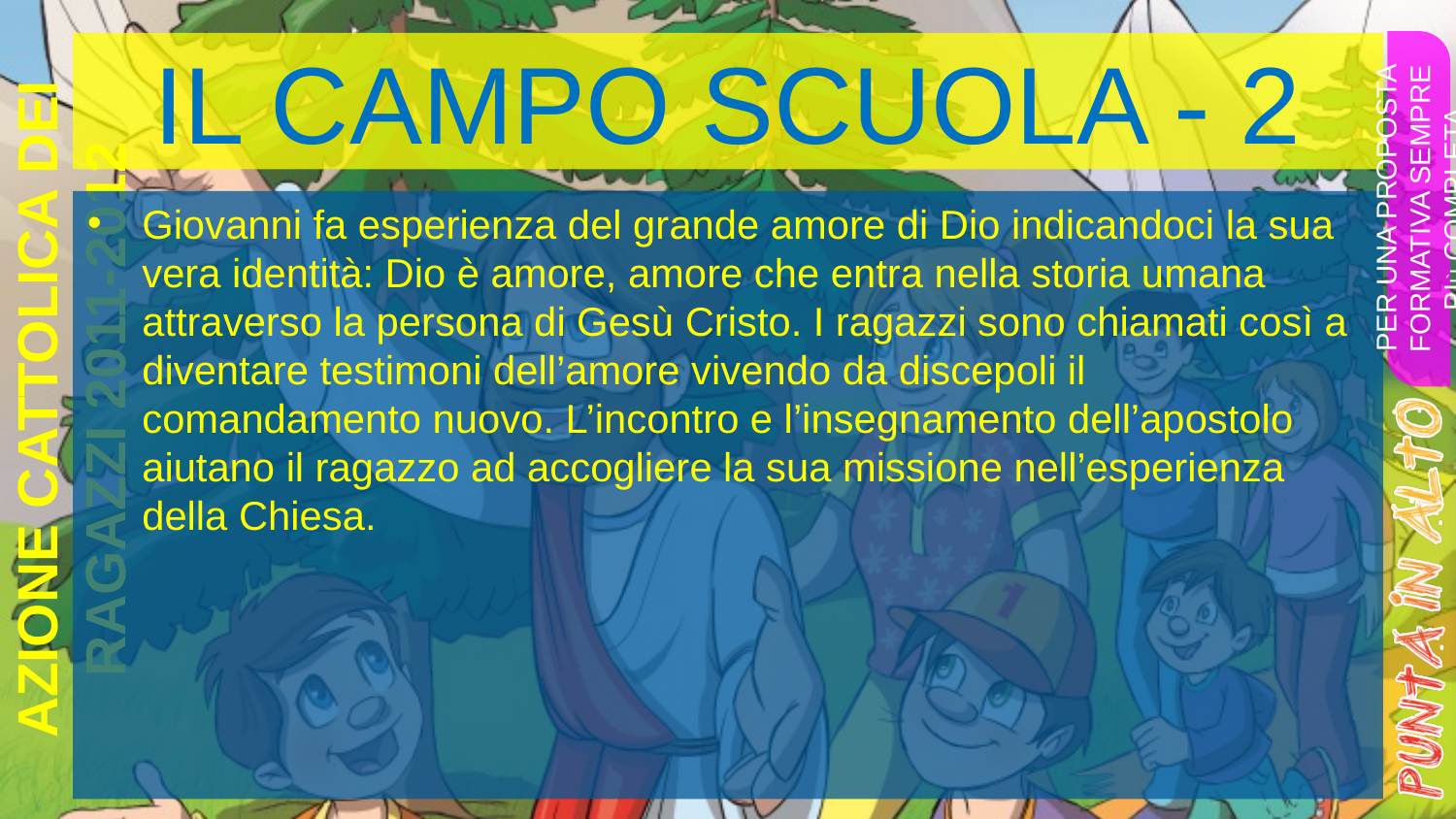

# IL CAMPO SCUOLA - 2
PER UNA PROPOSTA FORMATIVA SEMPRE PIÙ COMPLETA
Giovanni fa esperienza del grande amore di Dio indicandoci la sua vera identità: Dio è amore, amore che entra nella storia umana attraverso la persona di Gesù Cristo. I ragazzi sono chiamati così a diventare testimoni dell’amore vivendo da discepoli il comandamento nuovo. L’incontro e l’insegnamento dell’apostolo aiutano il ragazzo ad accogliere la sua missione nell’esperienza della Chiesa.